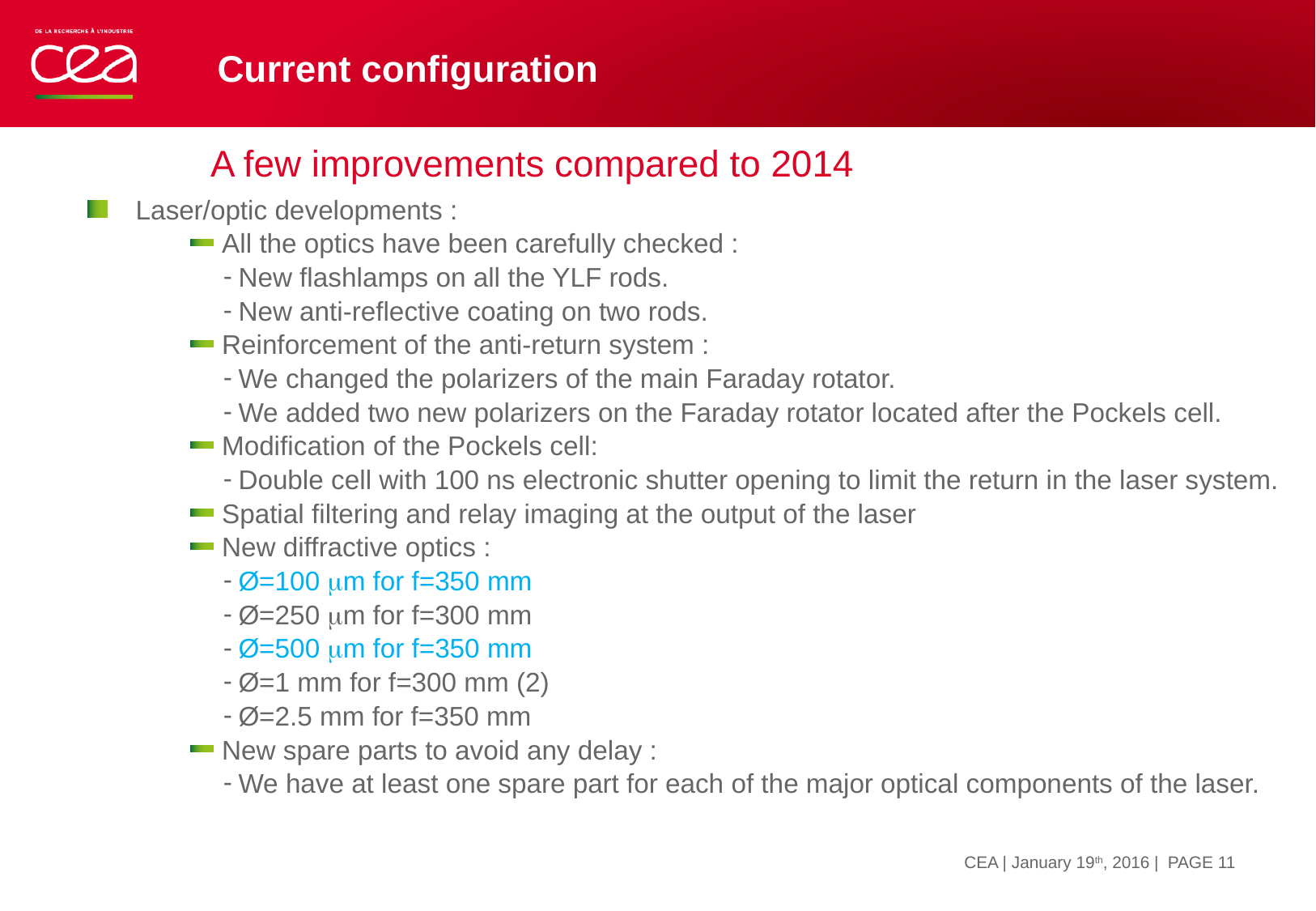

# Current configuration
A few improvements compared to 2014
Laser/optic developments :
All the optics have been carefully checked :
New flashlamps on all the YLF rods.
New anti-reflective coating on two rods.
Reinforcement of the anti-return system :
We changed the polarizers of the main Faraday rotator.
We added two new polarizers on the Faraday rotator located after the Pockels cell.
Modification of the Pockels cell:
Double cell with 100 ns electronic shutter opening to limit the return in the laser system.
Spatial filtering and relay imaging at the output of the laser
New diffractive optics :
Ø=100 μm for f=350 mm
Ø=250 μm for f=300 mm
Ø=500 μm for f=350 mm
Ø=1 mm for f=300 mm (2)
Ø=2.5 mm for f=350 mm
New spare parts to avoid any delay :
We have at least one spare part for each of the major optical components of the laser.

|  PAGE 11
CEA | January 19th, 2016